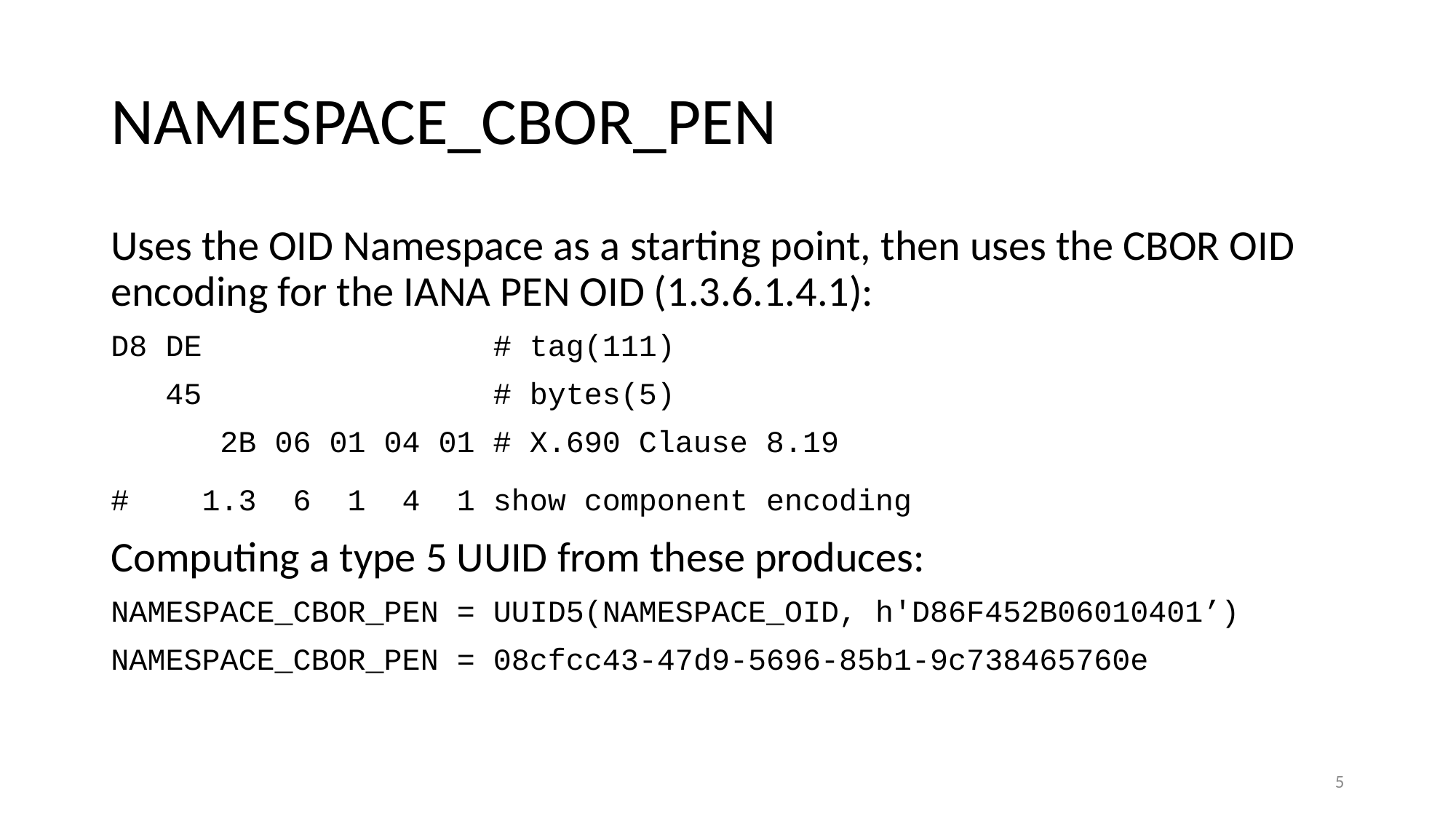

# NAMESPACE_CBOR_PEN
Uses the OID Namespace as a starting point, then uses the CBOR OID encoding for the IANA PEN OID (1.3.6.1.4.1):
D8 DE                # tag(111)
   45                # bytes(5)
      2B 06 01 04 01 # X.690 Clause 8.19
#    1.3  6  1  4  1 show component encoding
Computing a type 5 UUID from these produces:
NAMESPACE_CBOR_PEN = UUID5(NAMESPACE_OID, h'D86F452B06010401’)
NAMESPACE_CBOR_PEN = 08cfcc43-47d9-5696-85b1-9c738465760e
5